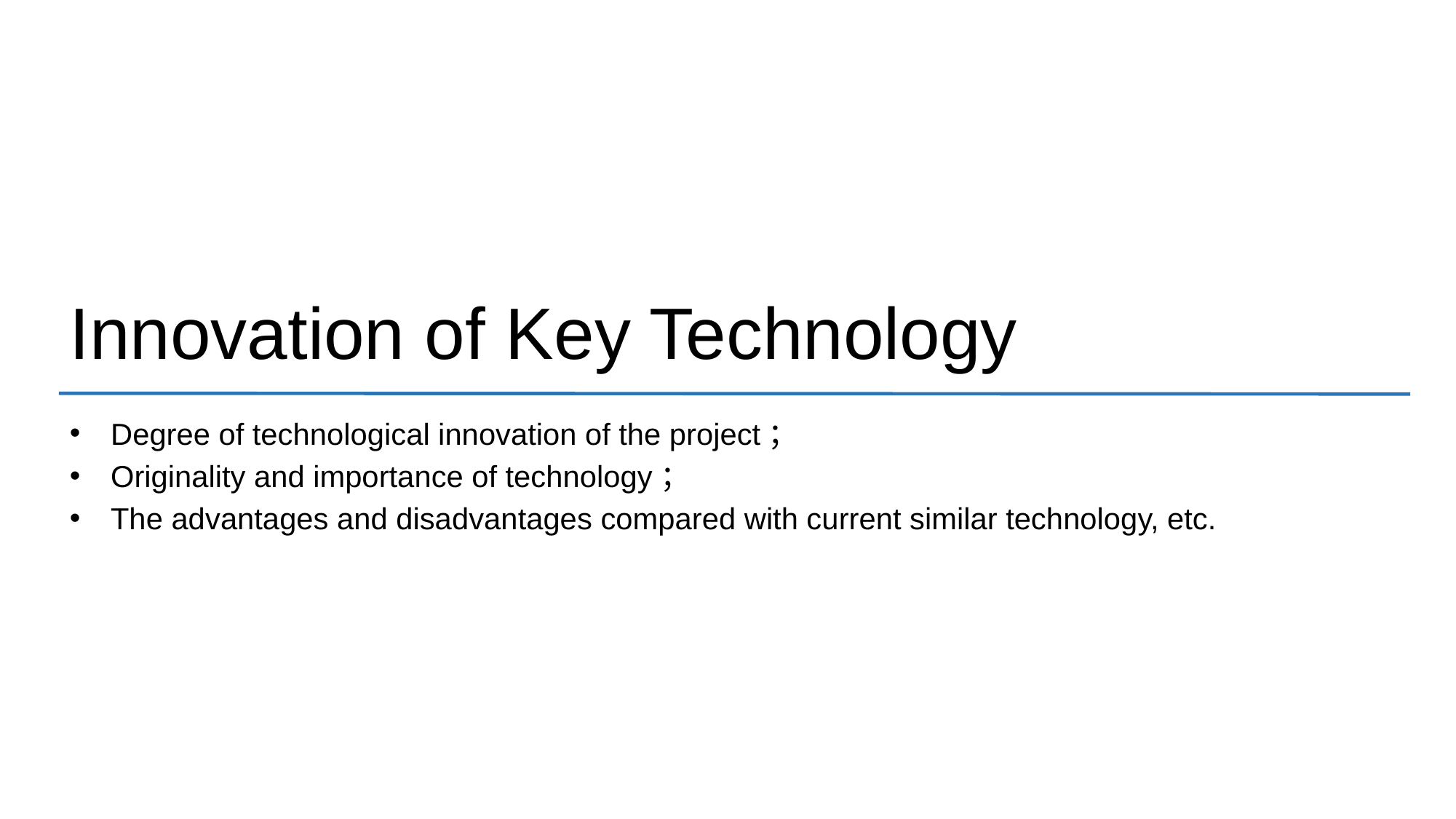

Innovation of Key Technology
Degree of technological innovation of the project；
Originality and importance of technology；
The advantages and disadvantages compared with current similar technology, etc.